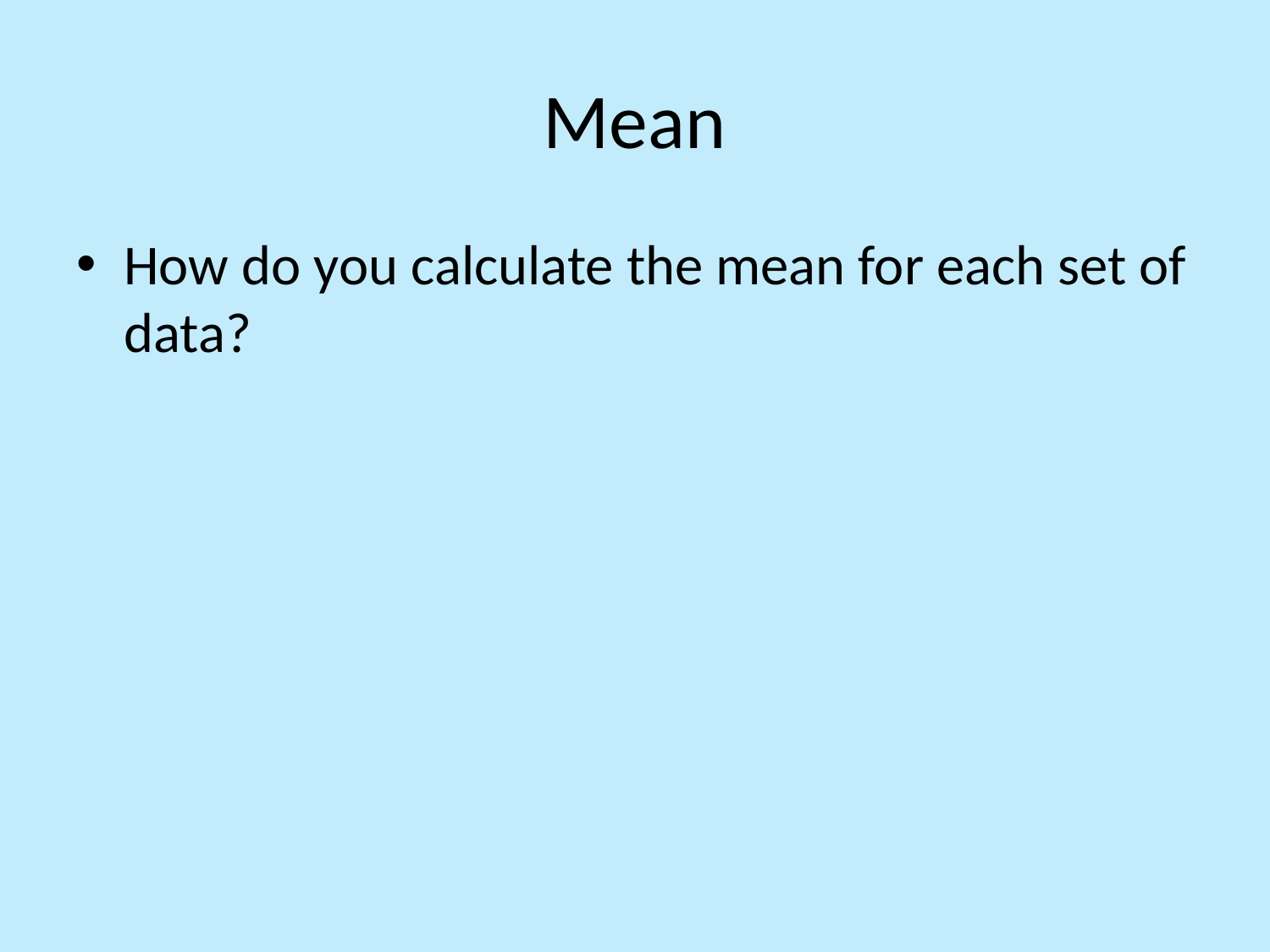

# Mean
How do you calculate the mean for each set of data?